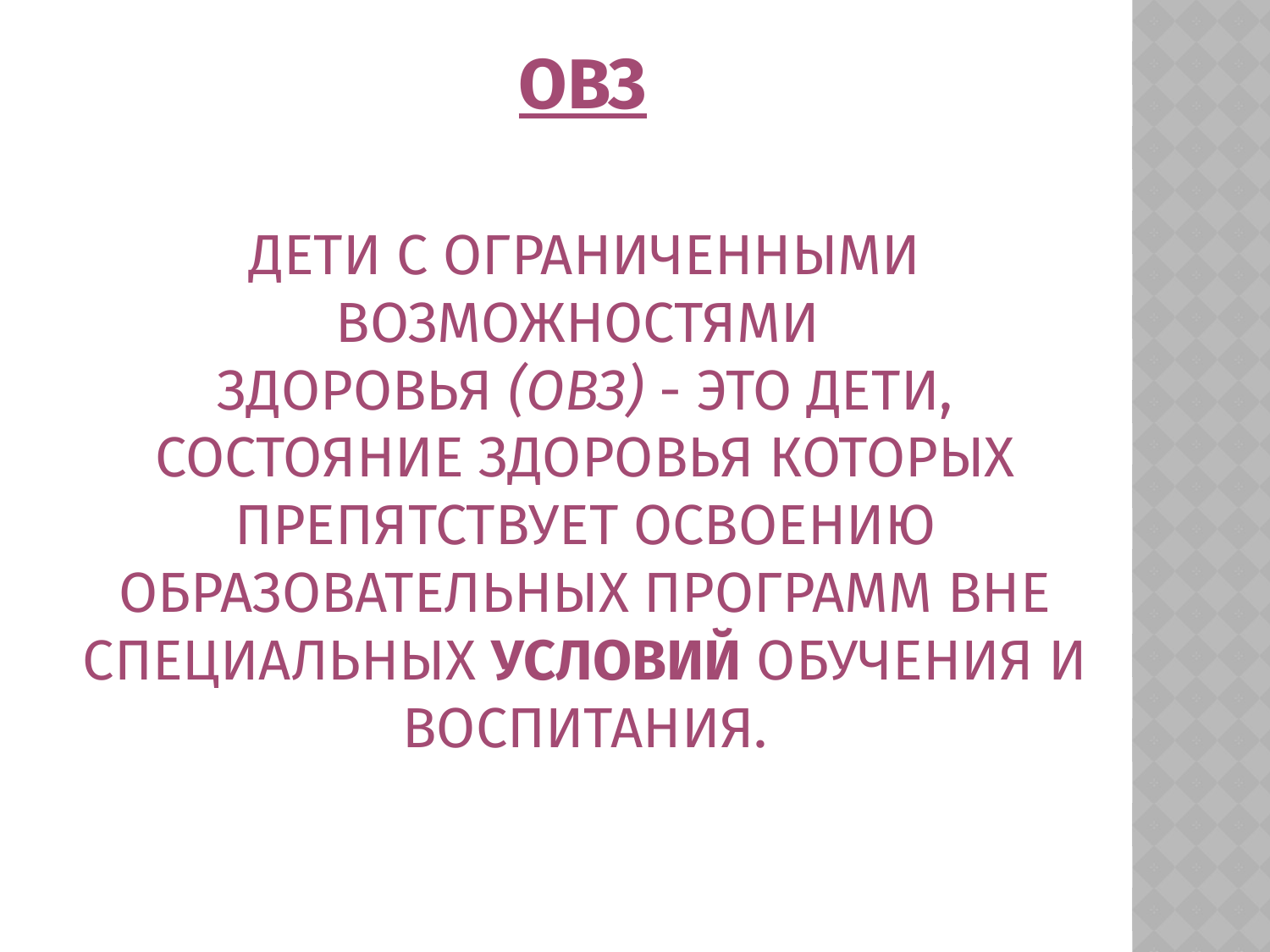

ОВЗ
# Дети с ограниченными возможностями здоровья (ОВЗ) - это дети, состояние здоровья которых препятствует освоению образовательных программ вне специальных условий обучения и воспитания.